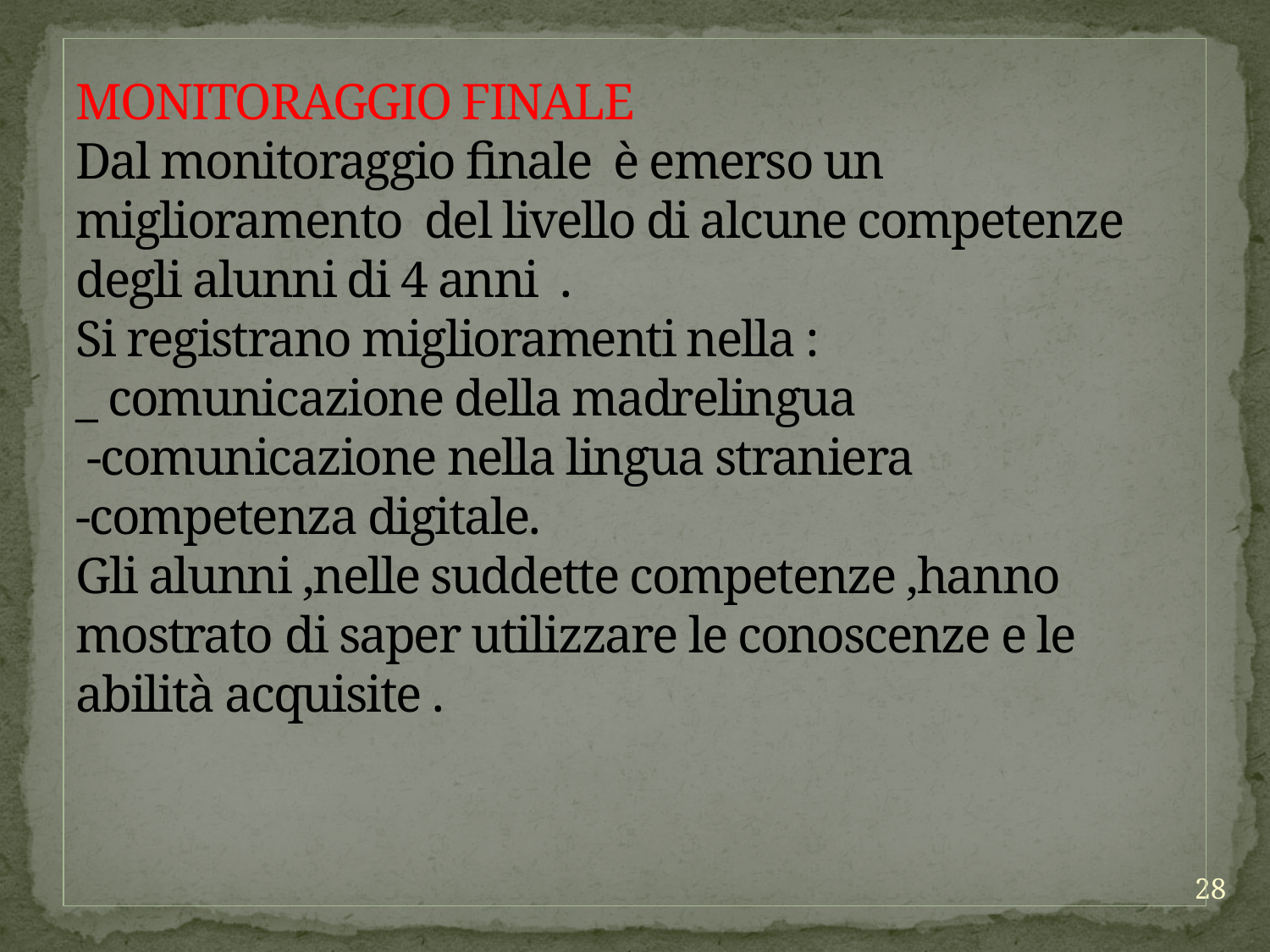

# MONITORAGGIO FINALE Dal monitoraggio finale  è emerso un miglioramento  del livello di alcune competenze  degli alunni di 4 anni  . Si registrano miglioramenti nella : _ comunicazione della madrelingua -comunicazione nella lingua straniera -competenza digitale. Gli alunni ,nelle suddette competenze ,hanno mostrato di saper utilizzare le conoscenze e le abilità acquisite .
28